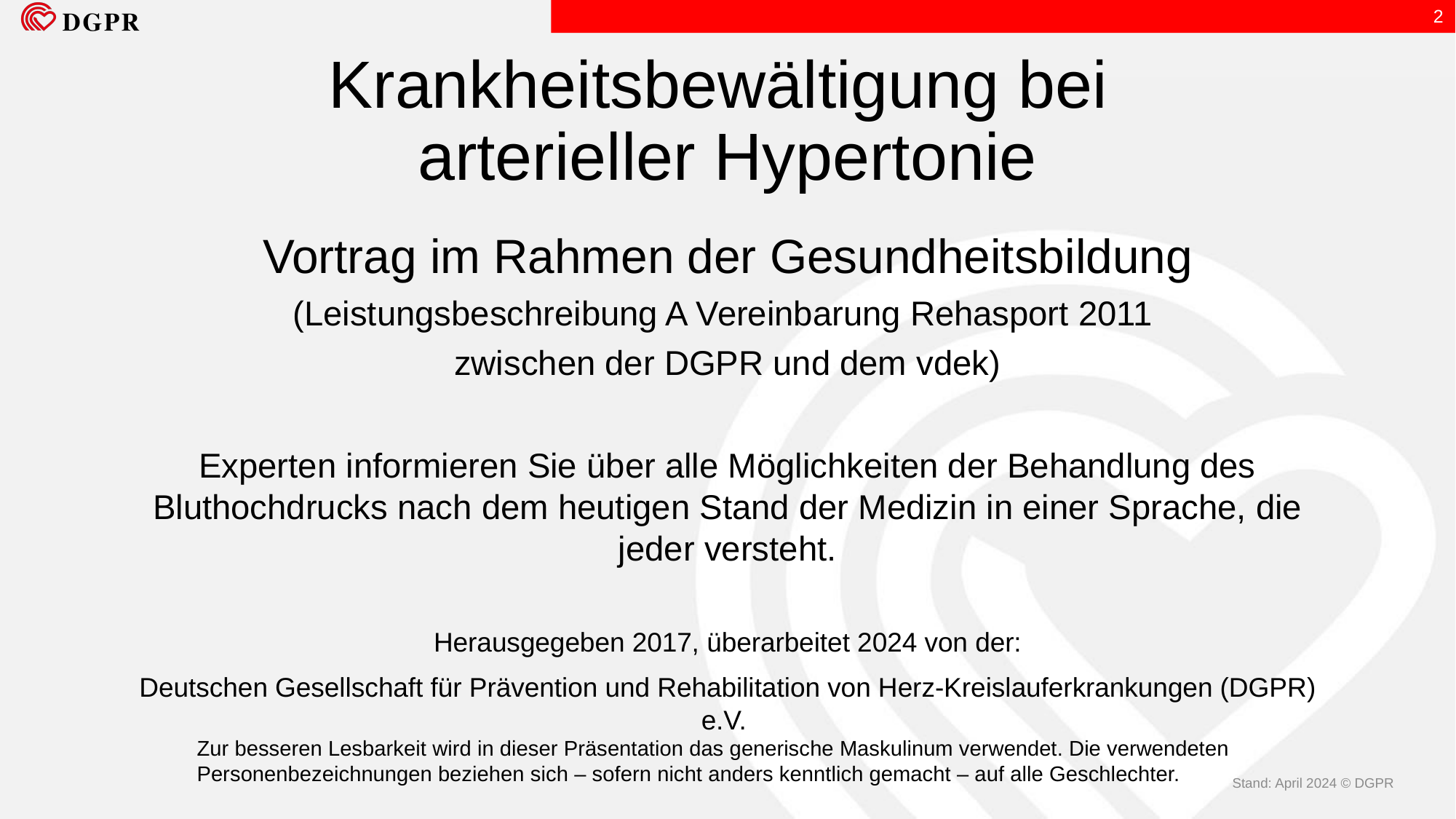

2
# Krankheitsbewältigung bei arterieller Hypertonie
Vortrag im Rahmen der Gesundheitsbildung
(Leistungsbeschreibung A Vereinbarung Rehasport 2011
zwischen der DGPR und dem vdek)

Experten informieren Sie über alle Möglichkeiten der Behandlung des Bluthochdrucks nach dem heutigen Stand der Medizin in einer Sprache, die jeder versteht.

Herausgegeben 2017, überarbeitet 2024 von der:
Deutschen Gesellschaft für Prävention und Rehabilitation von Herz-Kreislauferkrankungen (DGPR) e.V.

Zur besseren Lesbarkeit wird in dieser Präsentation das generische Maskulinum verwendet. Die verwendeten Personenbezeichnungen beziehen sich – sofern nicht anders kenntlich gemacht – auf alle Geschlechter.
Stand: April 2024 © DGPR